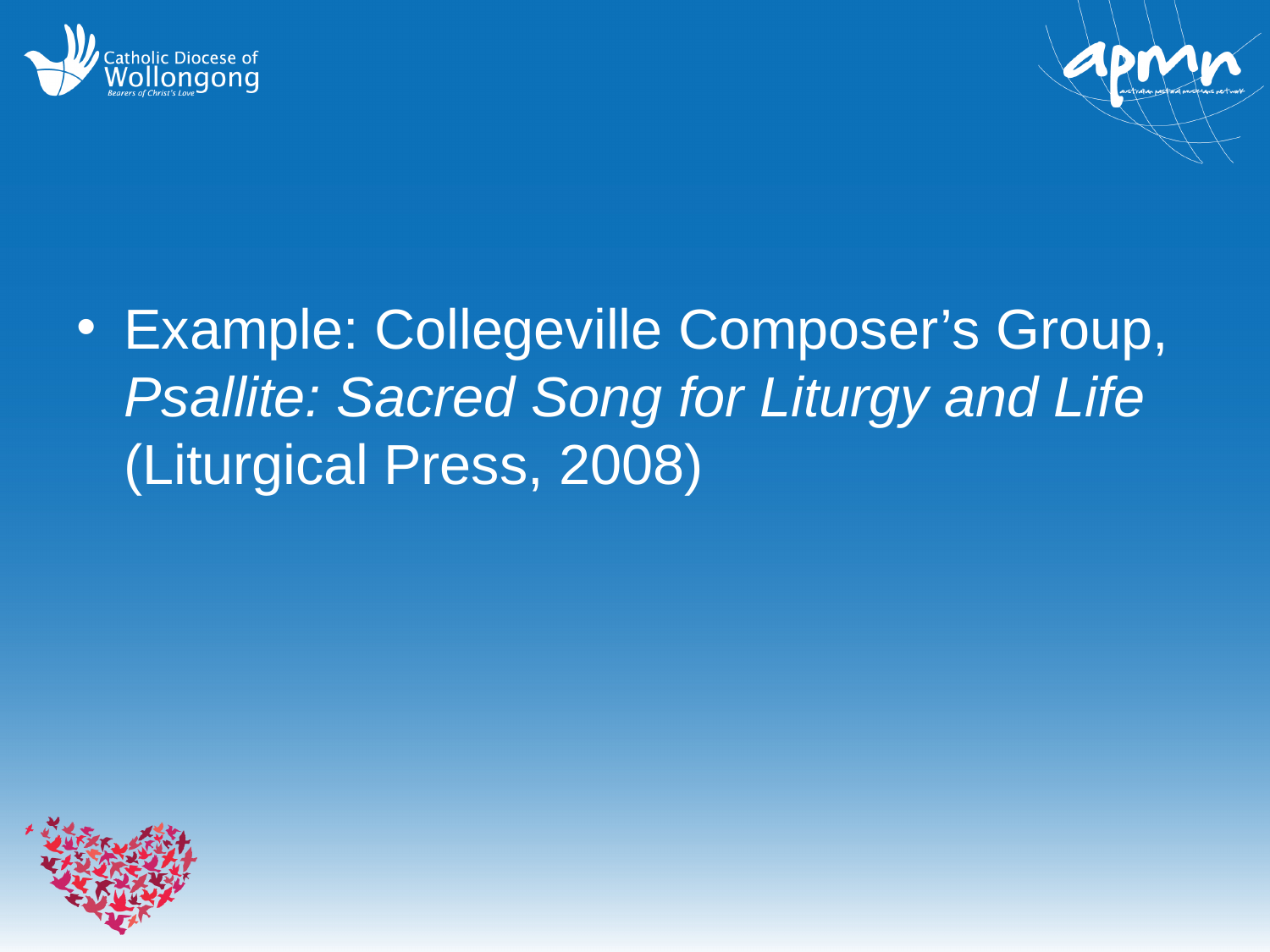

#
Example: Collegeville Composer’s Group, Psallite: Sacred Song for Liturgy and Life (Liturgical Press, 2008)